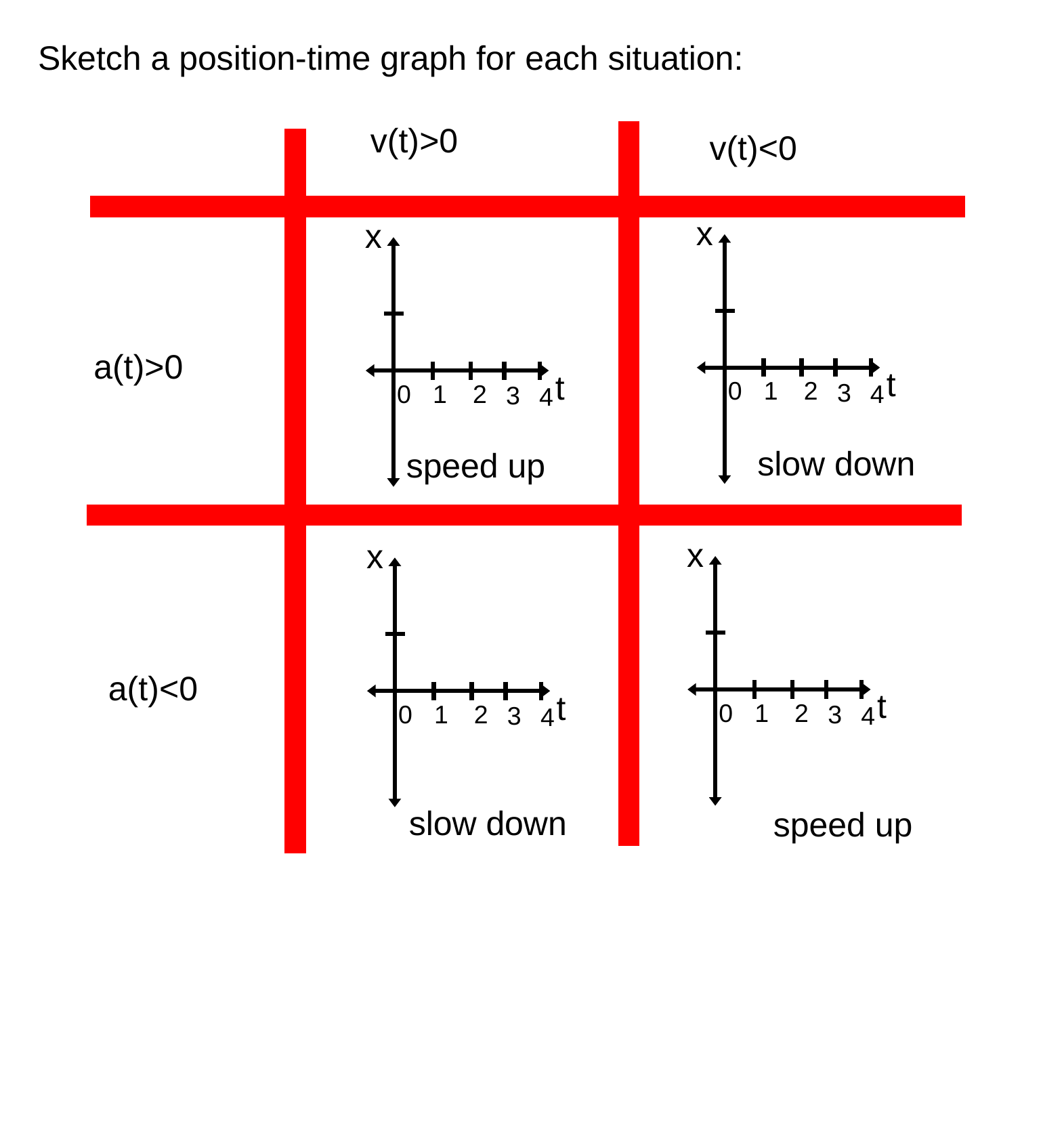

Sketch a position-time graph for each situation:
v(t)>0
v(t)<0
x
t
0
1
2
3
4
x
t
0
1
2
3
4
a(t)>0
slow down
speed up
x
t
0
1
2
3
4
x
t
0
1
2
3
4
a(t)<0
slow down
speed up